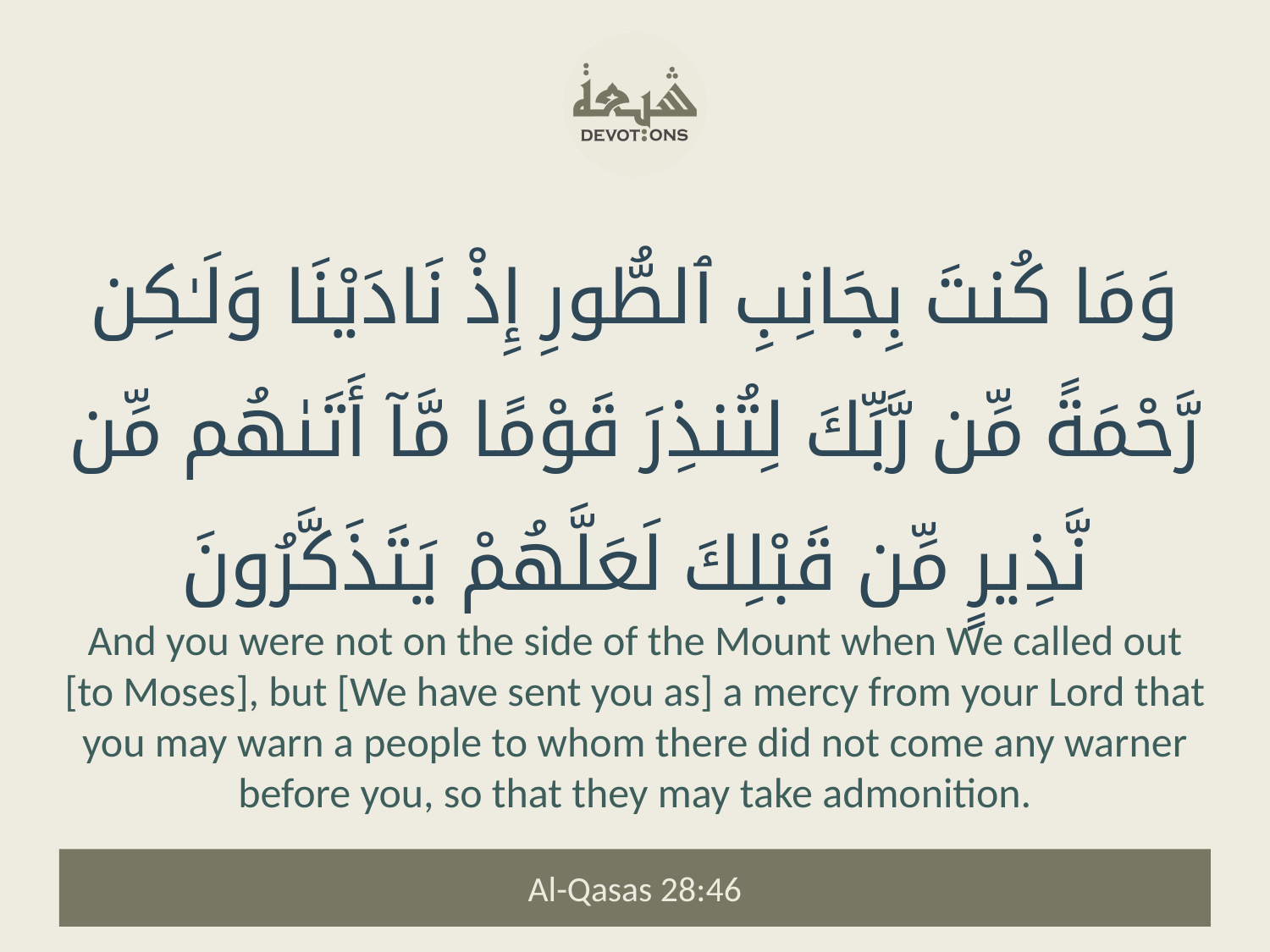

وَمَا كُنتَ بِجَانِبِ ٱلطُّورِ إِذْ نَادَيْنَا وَلَـٰكِن رَّحْمَةً مِّن رَّبِّكَ لِتُنذِرَ قَوْمًا مَّآ أَتَىٰهُم مِّن نَّذِيرٍ مِّن قَبْلِكَ لَعَلَّهُمْ يَتَذَكَّرُونَ
And you were not on the side of the Mount when We called out [to Moses], but [We have sent you as] a mercy from your Lord that you may warn a people to whom there did not come any warner before you, so that they may take admonition.
Al-Qasas 28:46